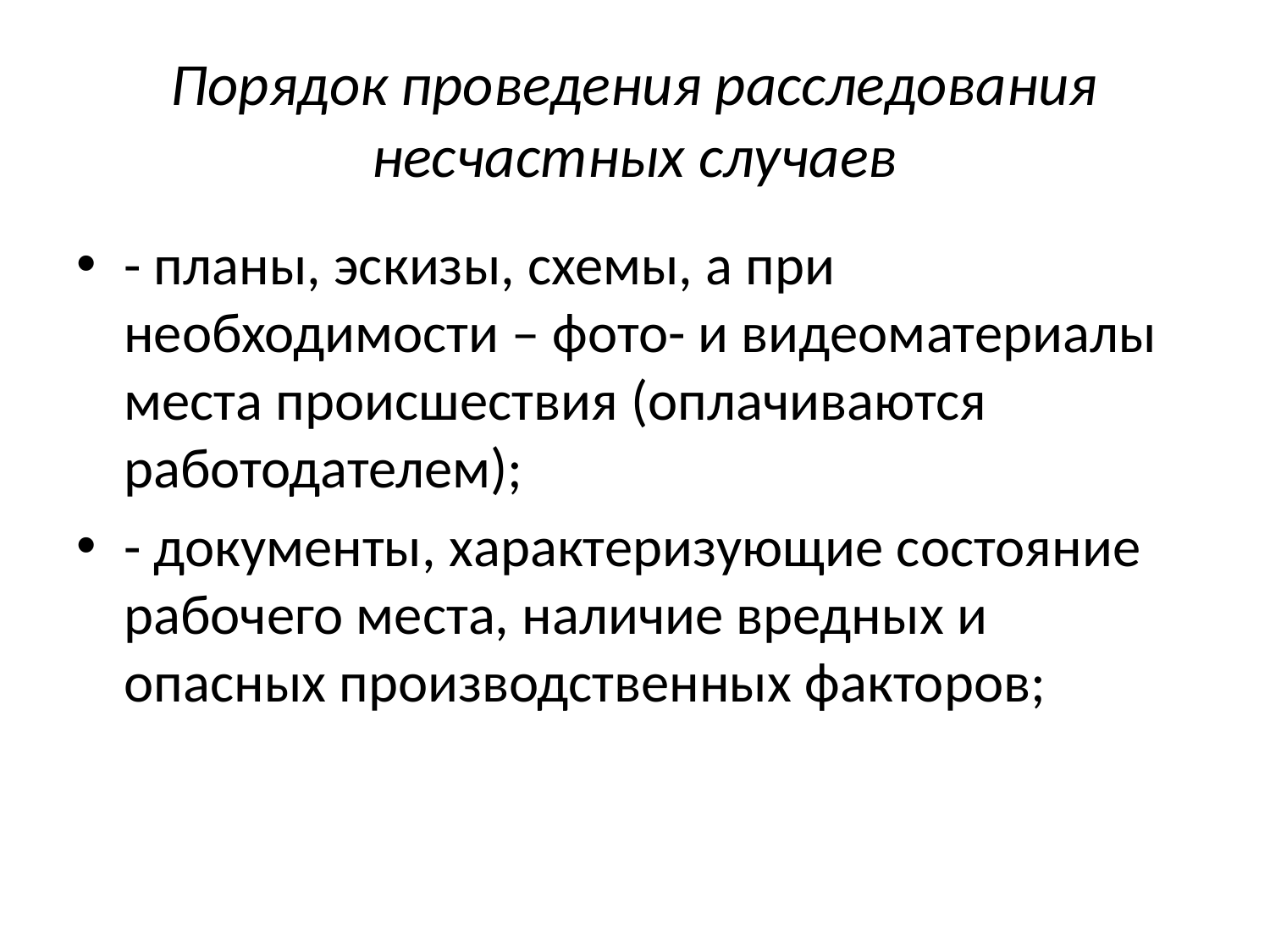

# Порядок проведения расследования несчастных случаев
- планы, эскизы, схемы, а при необходимости – фото- и видеоматериалы места происшествия (оплачиваются работодателем);
- документы, характеризующие состояние рабочего места, наличие вредных и опасных производственных факторов;